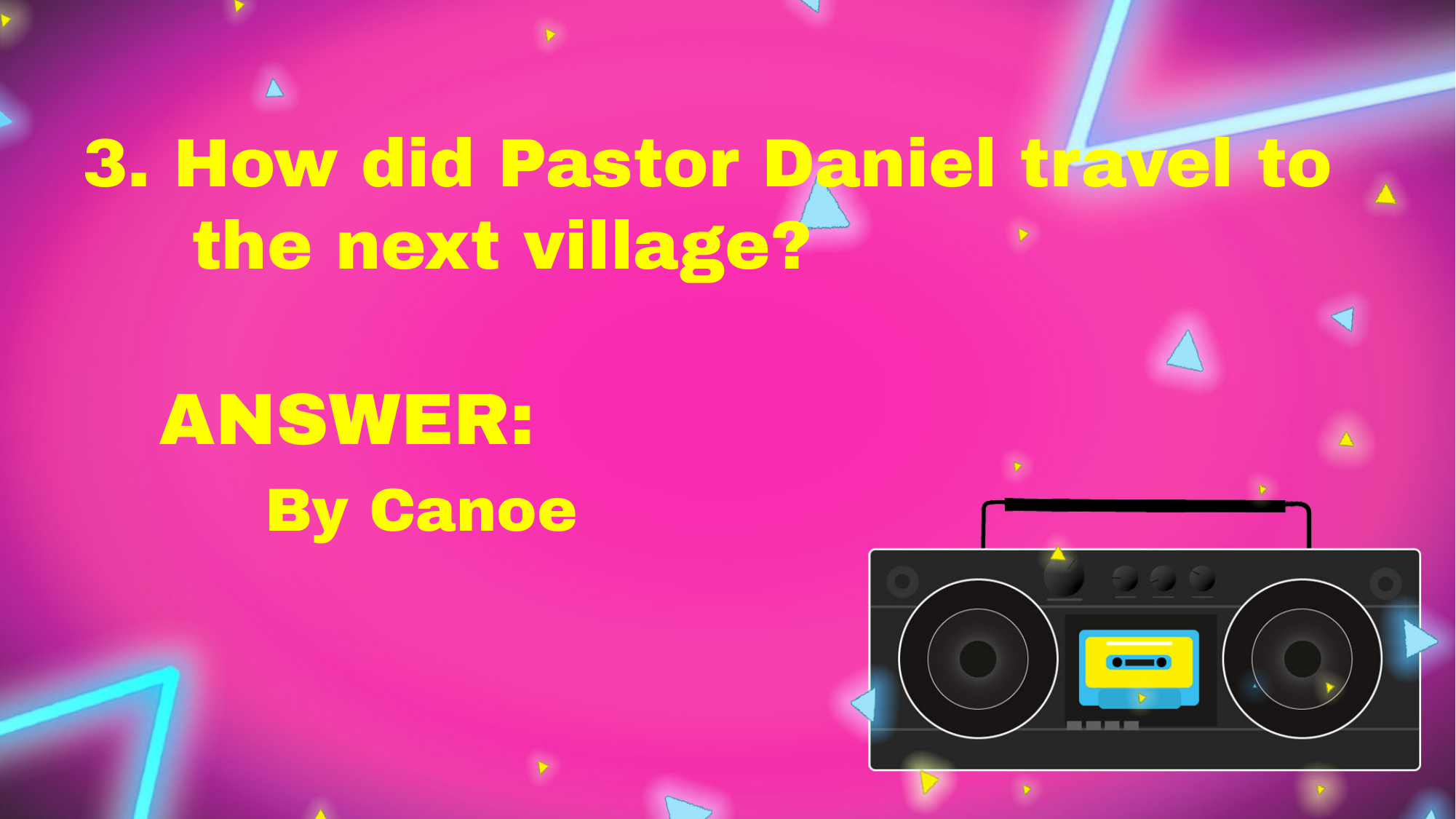

3. How did Pastor Daniel travel to
	the next village?

ANSWER:
By Canoe